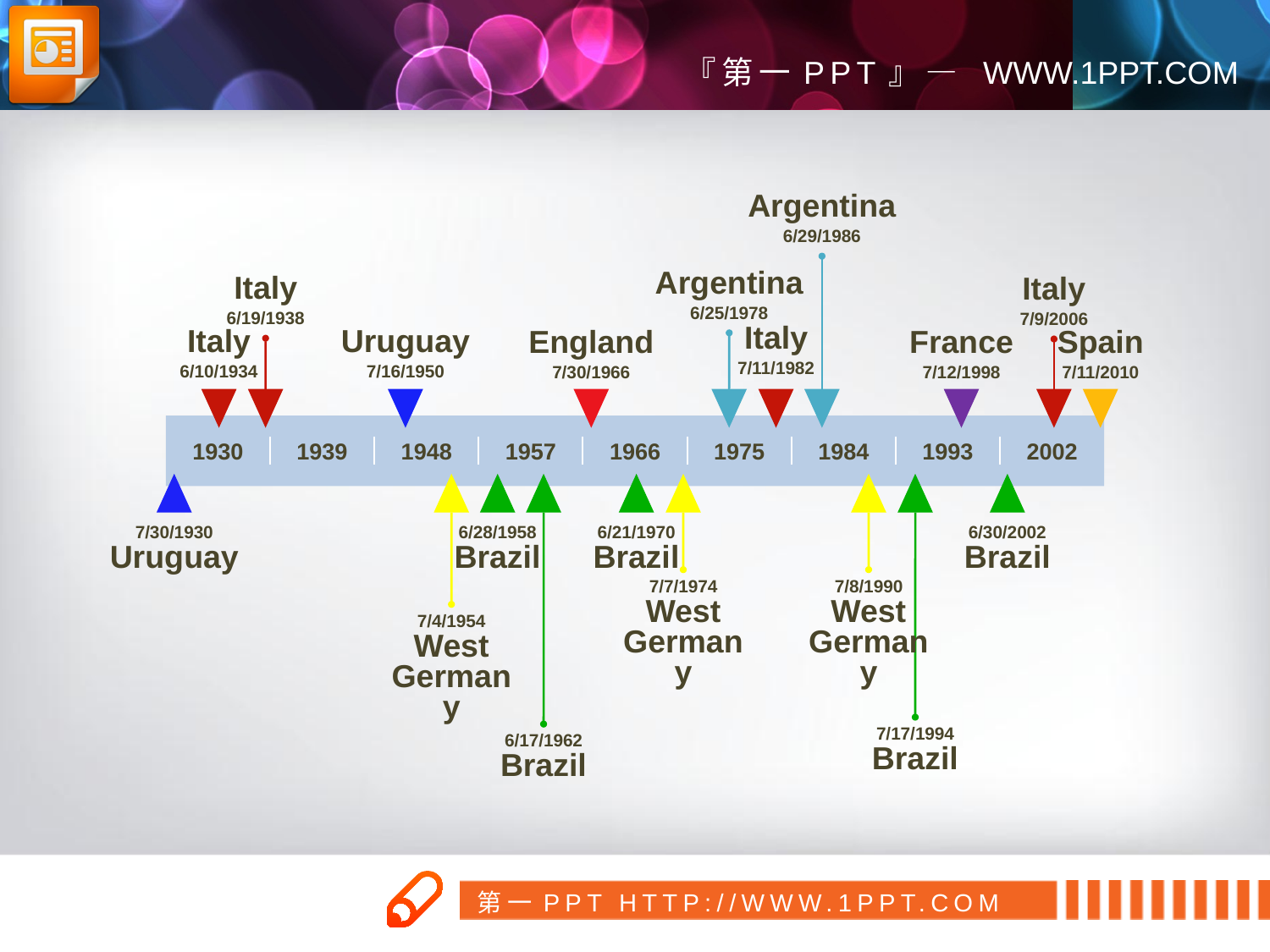

Argentina
6/29/1986
Argentina
Italy
Italy
6/25/1978
6/19/1938
7/9/2006
Italy
Italy
Uruguay
England
France
Spain
7/11/1982
6/10/1934
7/16/1950
7/30/1966
7/12/1998
7/11/2010

1930
1939
1948
1957
1966
1975
1984
1993
2002

7/30/1930
6/28/1958
6/21/1970
6/30/2002
Uruguay
Brazil
Brazil
Brazil
7/7/1974
7/8/1990
West Germany
West Germany
7/4/1954
West Germany
7/17/1994
6/17/1962
Brazil
Brazil